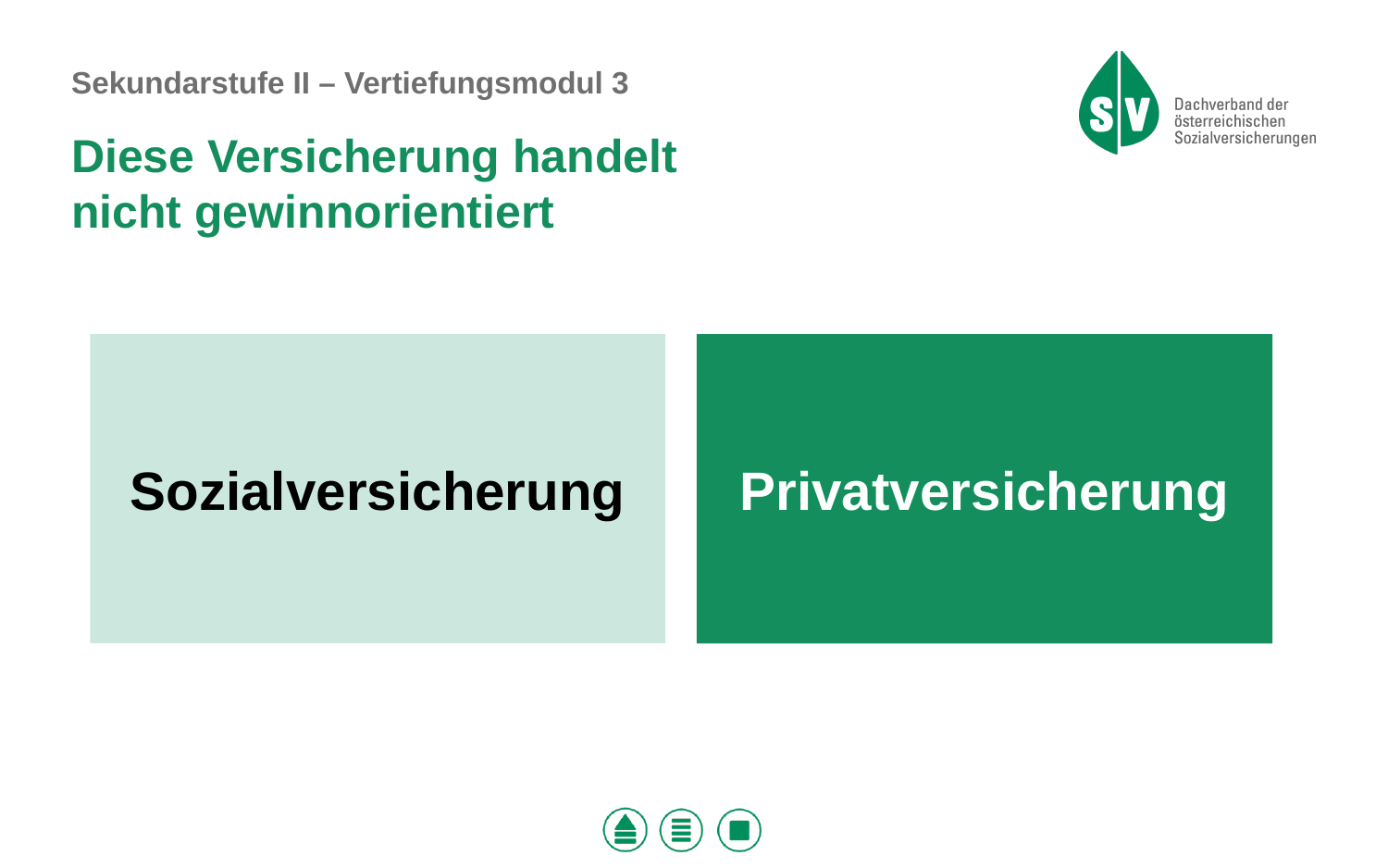

Diese Versicherung handelt
nicht gewinnorientiert
Sozialversicherung
Privatversicherung
11